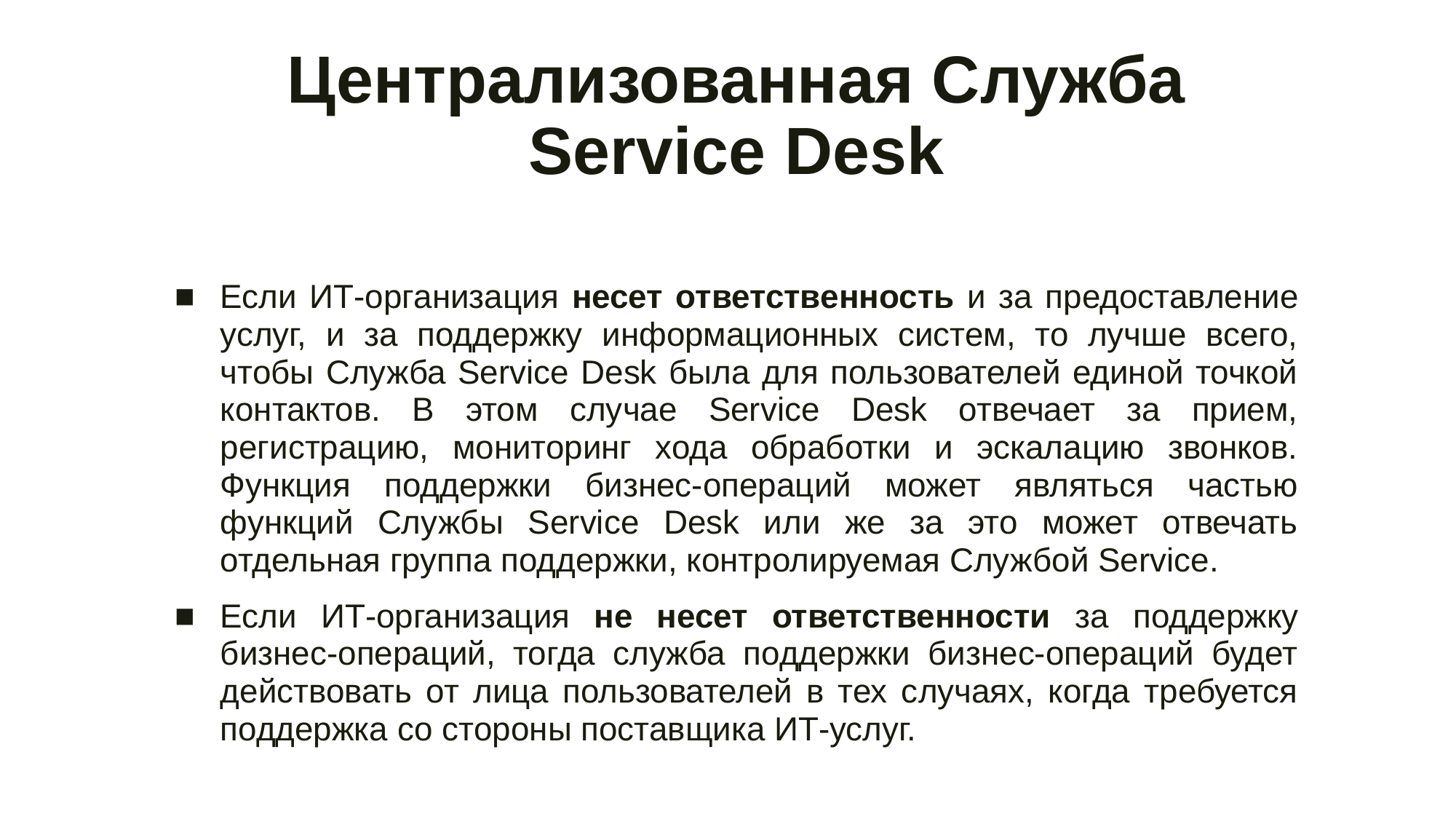

# Централизованная Служба Service Desk
Если ИТ-организация несет ответственность и за предоставление услуг, и за поддержку информационных систем, то лучше всего, чтобы Служба Service Desk была для пользователей единой точкой контактов. В этом случае Service Desk отвечает за прием, регистрацию, мониторинг хода обработки и эскалацию звонков. Функция поддержки бизнес-операций может являться частью функций Службы Service Desk или же за это может отвечать отдельная группа поддержки, контролируемая Службой Service.
Если ИТ-организация не несет ответственности за поддержку бизнес-операций, тогда служба поддержки бизнес-операций будет действовать от лица пользователей в тех случаях, когда требуется поддержка со стороны поставщика ИТ-услуг.